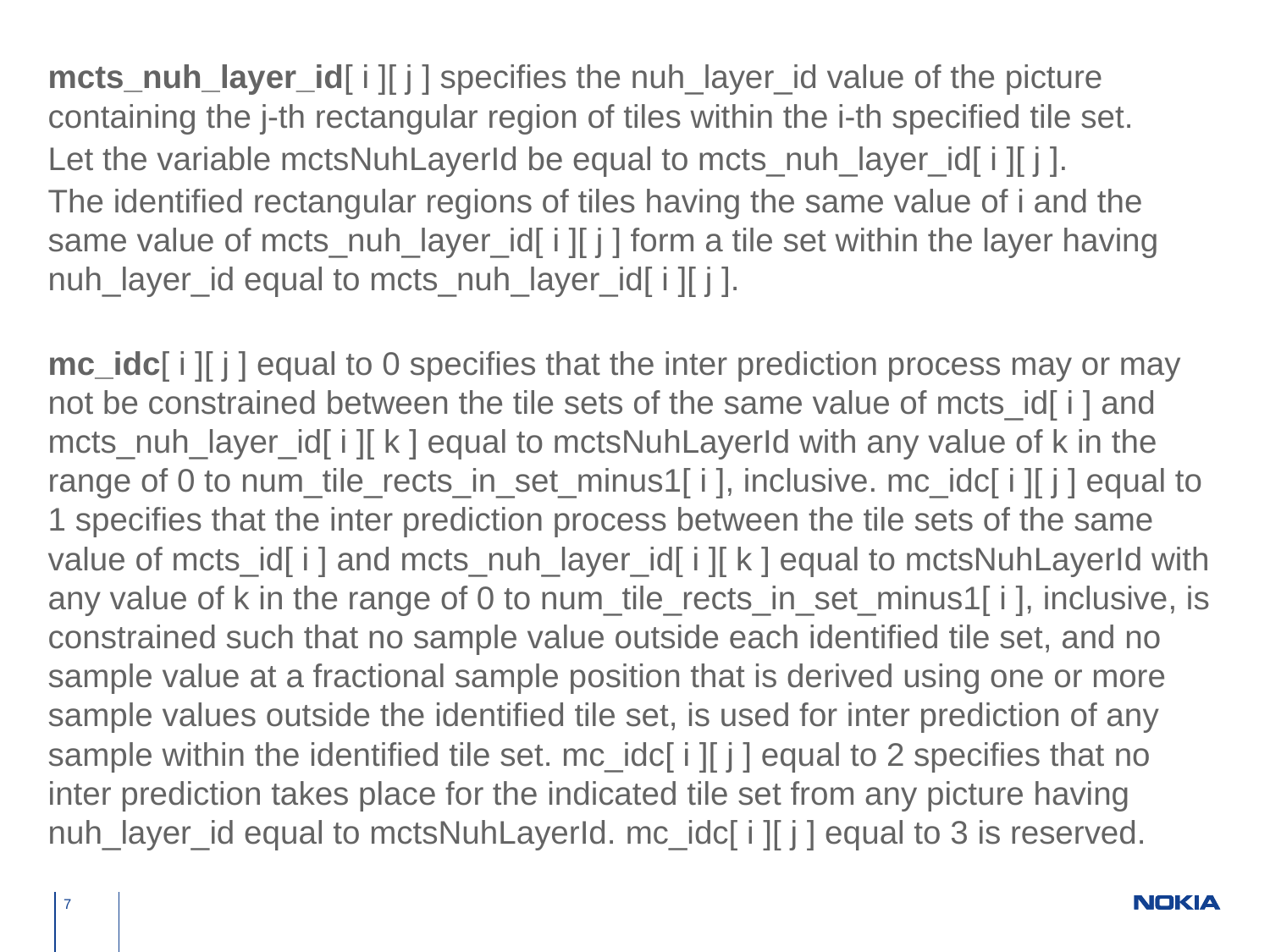

mcts_nuh_layer_id[ i ][ j ] specifies the nuh_layer_id value of the picture containing the j-th rectangular region of tiles within the i-th specified tile set.
Let the variable mctsNuhLayerId be equal to mcts_nuh_layer_id[ i ][ j ].
The identified rectangular regions of tiles having the same value of i and the same value of mcts_nuh_layer_id[ i ][ j ] form a tile set within the layer having nuh_layer_id equal to mcts_nuh_layer_id[ i ][ j ].

mc_idc[ i ][ j ] equal to 0 specifies that the inter prediction process may or may not be constrained between the tile sets of the same value of mcts_id[ i ] and mcts_nuh_layer_id[ i ][ k ] equal to mctsNuhLayerId with any value of k in the range of 0 to num_tile_rects_in_set_minus1[ i ], inclusive. mc_idc[ i ][ j ] equal to 1 specifies that the inter prediction process between the tile sets of the same value of mcts_id[ i ] and mcts_nuh_layer_id[ i ][ k ] equal to mctsNuhLayerId with any value of k in the range of 0 to num_tile_rects_in_set_minus1[ i ], inclusive, is constrained such that no sample value outside each identified tile set, and no sample value at a fractional sample position that is derived using one or more sample values outside the identified tile set, is used for inter prediction of any sample within the identified tile set. mc_idc[ i ][ j ] equal to 2 specifies that no inter prediction takes place for the indicated tile set from any picture having nuh_layer_id equal to mctsNuhLayerId. mc_idc[ i ][ j ] equal to 3 is reserved.

7